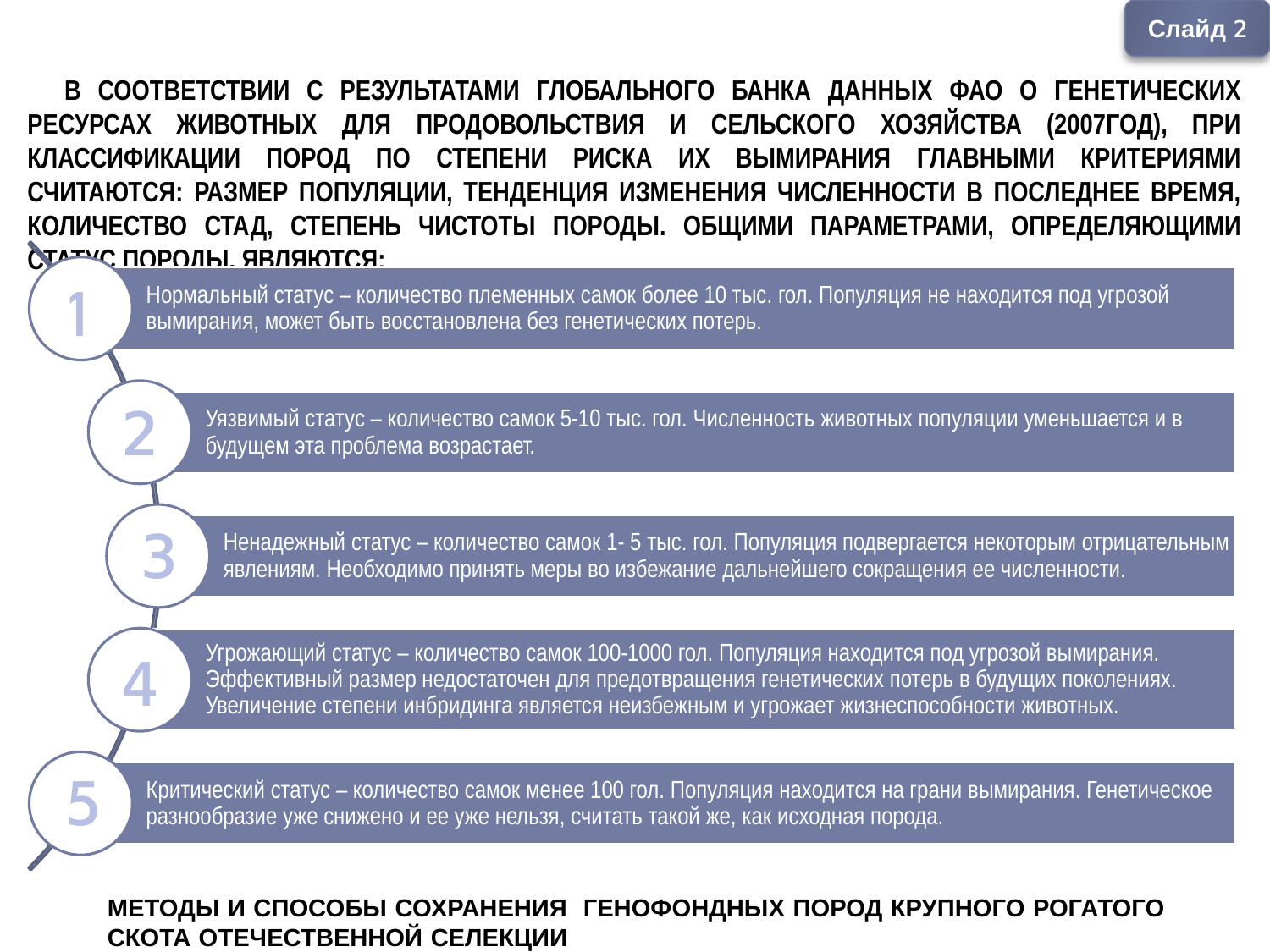

Слайд 2
В соответствии с результатами Глобального банка данных ФАО о генетических ресурсах животных для продовольствия и сельского хозяйства (2007год), при классификации пород по степени риска их вымирания главными критериями считаются: размер популяции, тенденция изменения численности в последнее время, количество стад, степень чистоты породы. Общими параметрами, определяющими статус породы, являются:
Нормальный статус – количество племенных самок более 10 тыс. гол. Популяция не находится под угрозой вымирания, может быть восстановлена без генетических потерь.
Уязвимый статус – количество самок 5-10 тыс. гол. Численность животных популяции уменьшается и в будущем эта проблема возрастает.
Ненадежный статус – количество самок 1- 5 тыс. гол. Популяция подвергается некоторым отрицательным явлениям. Необходимо принять меры во избежание дальнейшего сокращения ее численности.
Угрожающий статус – количество самок 100-1000 гол. Популяция находится под угрозой вымирания. Эффективный размер недостаточен для предотвращения генетических потерь в будущих поколениях. Увеличение степени инбридинга является неизбежным и угрожает жизнеспособности животных.
Критический статус – количество самок менее 100 гол. Популяция находится на грани вымирания. Генетическое разнообразие уже снижено и ее уже нельзя, считать такой же, как исходная порода.
1
2
3
4
5
Методы и способы сохранения  генофондных пород крупного рогатого скота отечественной селекции